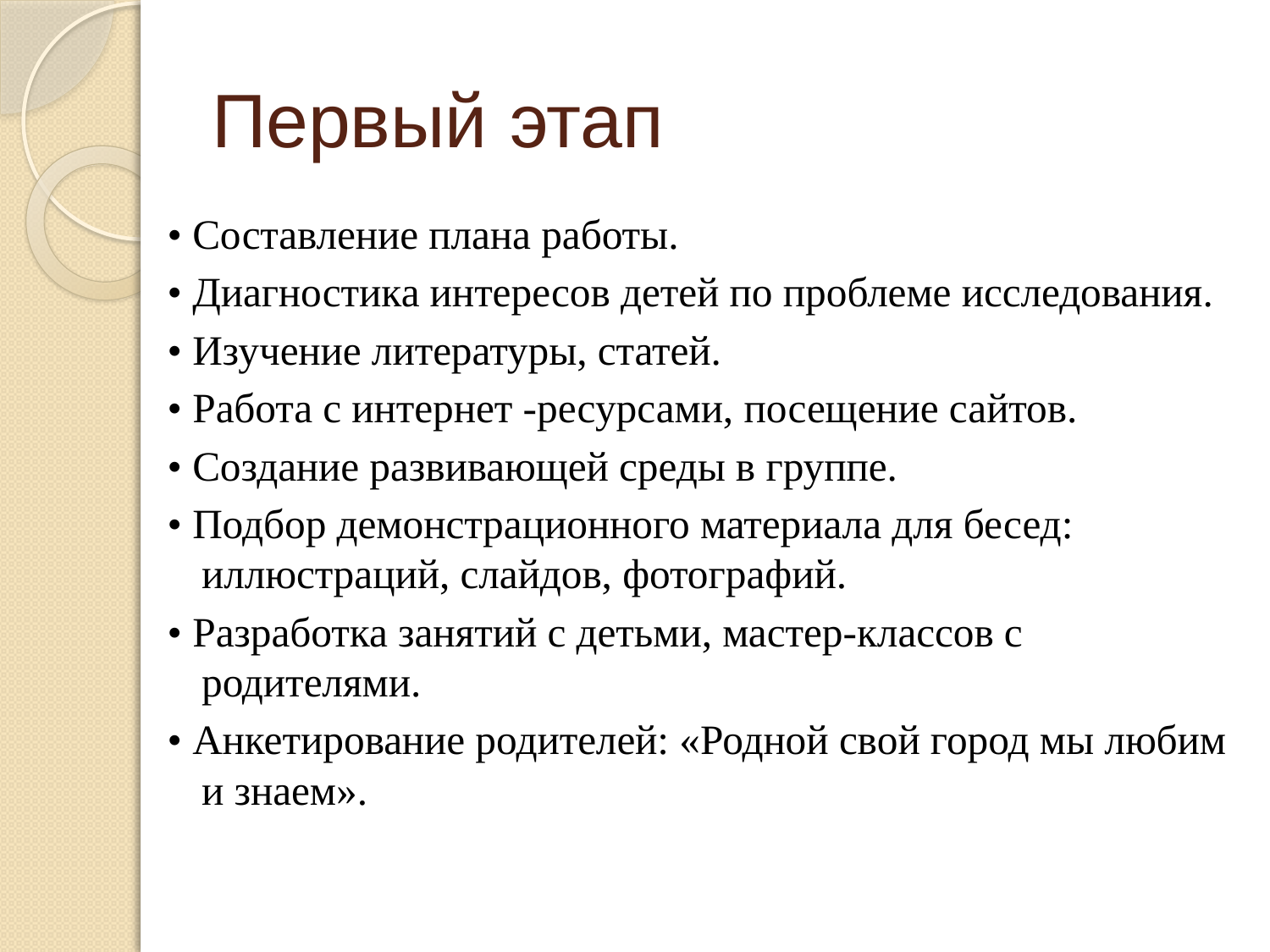

# Первый этап
• Составление плана работы.
• Диагностика интересов детей по проблеме исследования.
• Изучение литературы, статей.
• Работа с интернет -ресурсами, посещение сайтов.
• Создание развивающей среды в группе.
• Подбор демонстрационного материала для бесед: иллюстраций, слайдов, фотографий.
• Разработка занятий с детьми, мастер-классов с родителями.
• Анкетирование родителей: «Родной свой город мы любим и знаем».